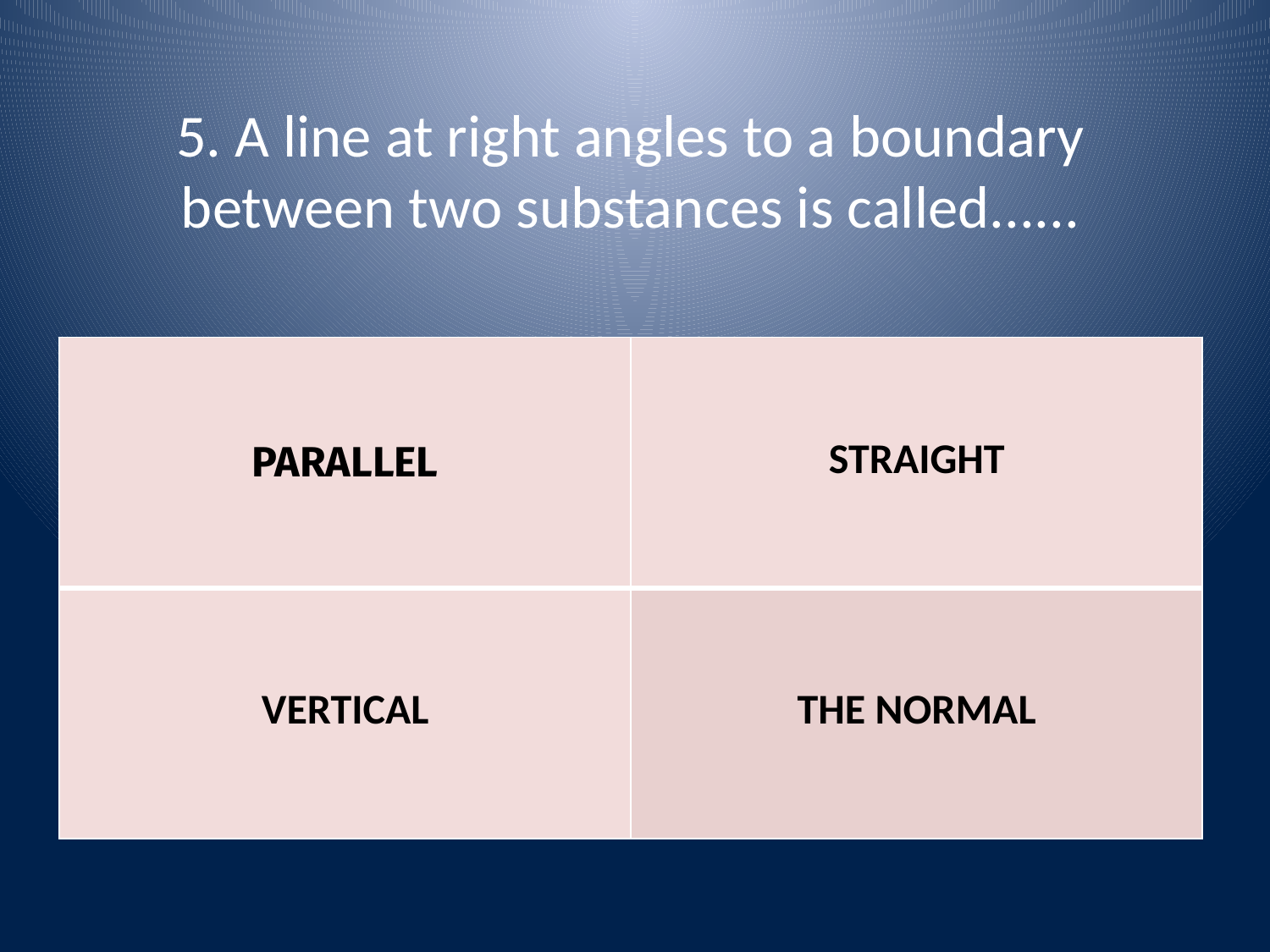

# 5. A line at right angles to a boundary between two substances is called......
| PARALLEL | STRAIGHT |
| --- | --- |
| VERTICAL | THE NORMAL |